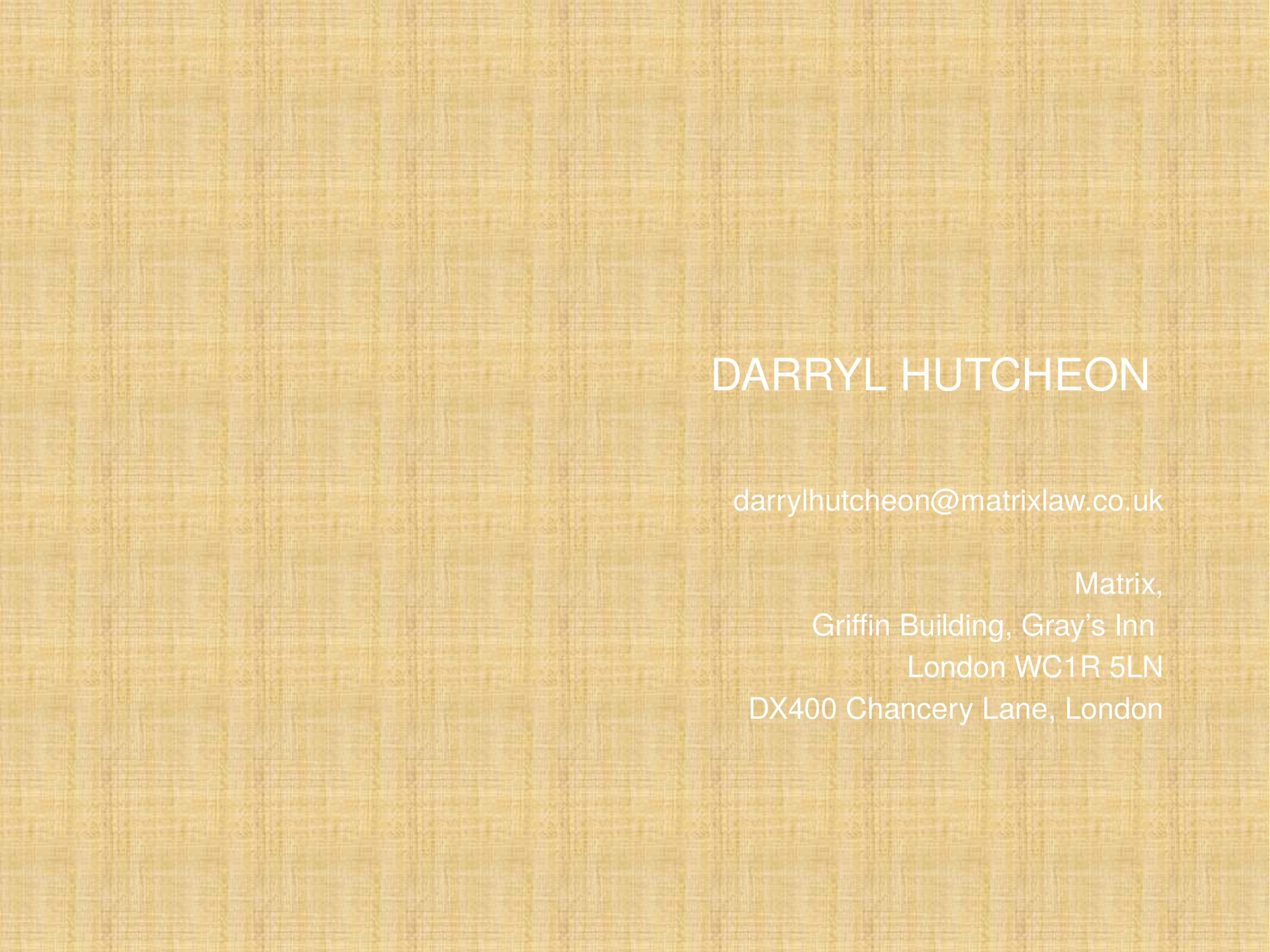

# DARRYL HUTCHEON
darrylhutcheon@matrixlaw.co.uk

Matrix,
Griffin Building, Gray’s Inn
London WC1R 5LN
DX400 Chancery Lane, London